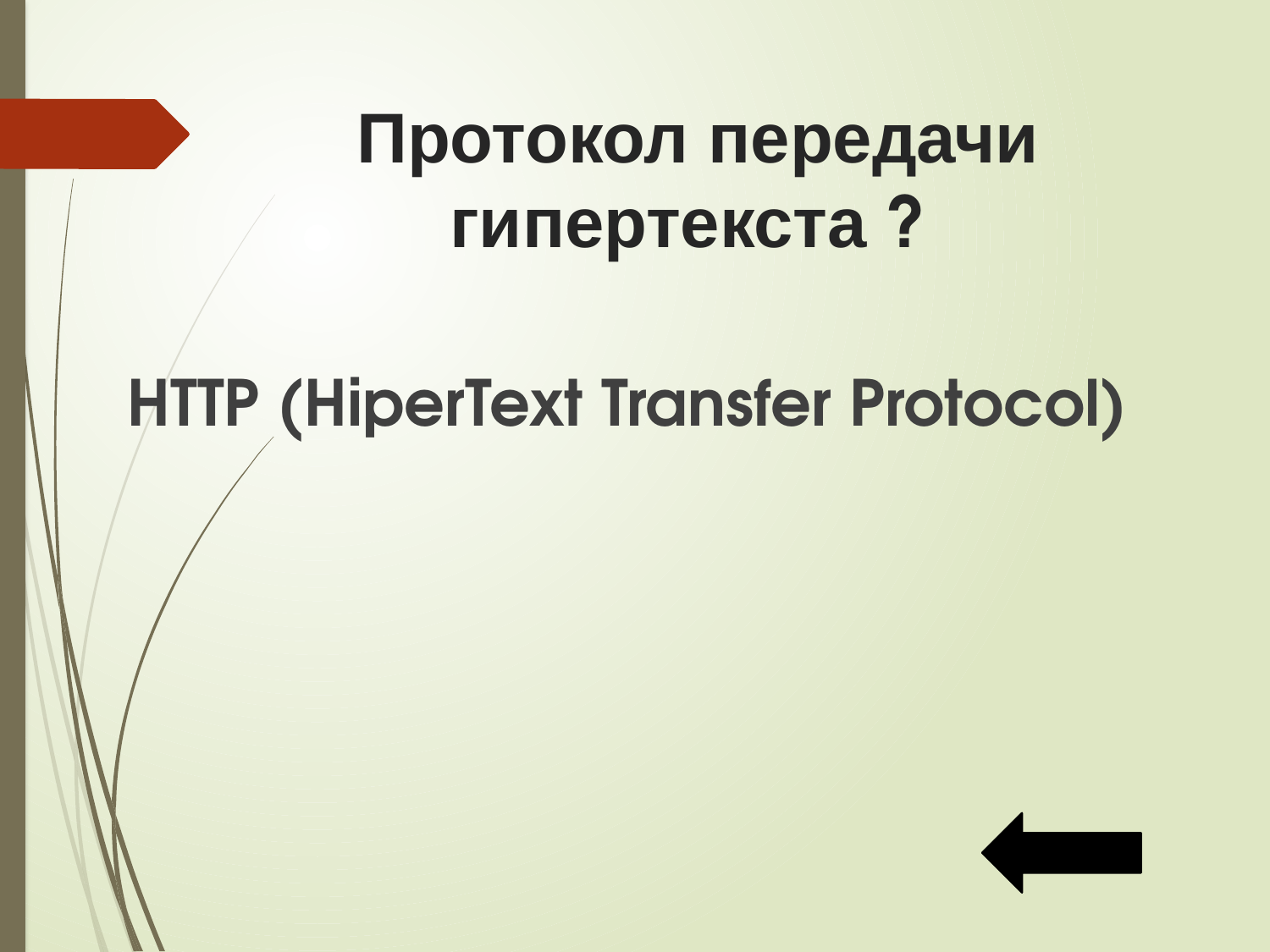

# Протокол передачи гипертекста ?
HTTP (HiperText Transfer Protocol)